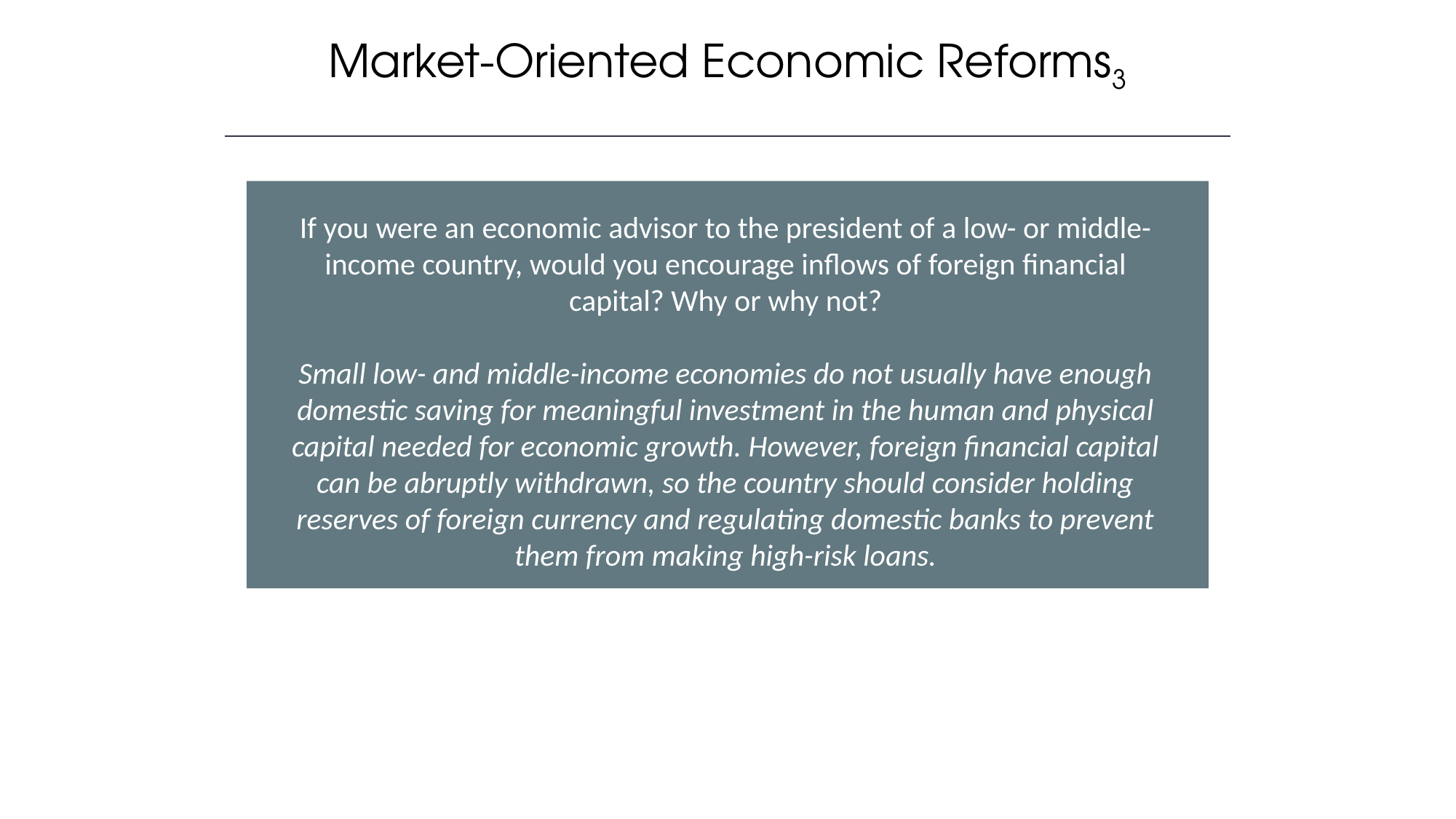

Market-Oriented Economic Reforms3

If you were an economic advisor to the president of a low- or middle-income country, would you encourage inflows of foreign financial capital? Why or why not?

Small low- and middle-income economies do not usually have enough domestic saving for meaningful investment in the human and physical capital needed for economic growth. However, foreign financial capital can be abruptly withdrawn, so the country should consider holding reserves of foreign currency and regulating domestic banks to prevent them from making high-risk loans.